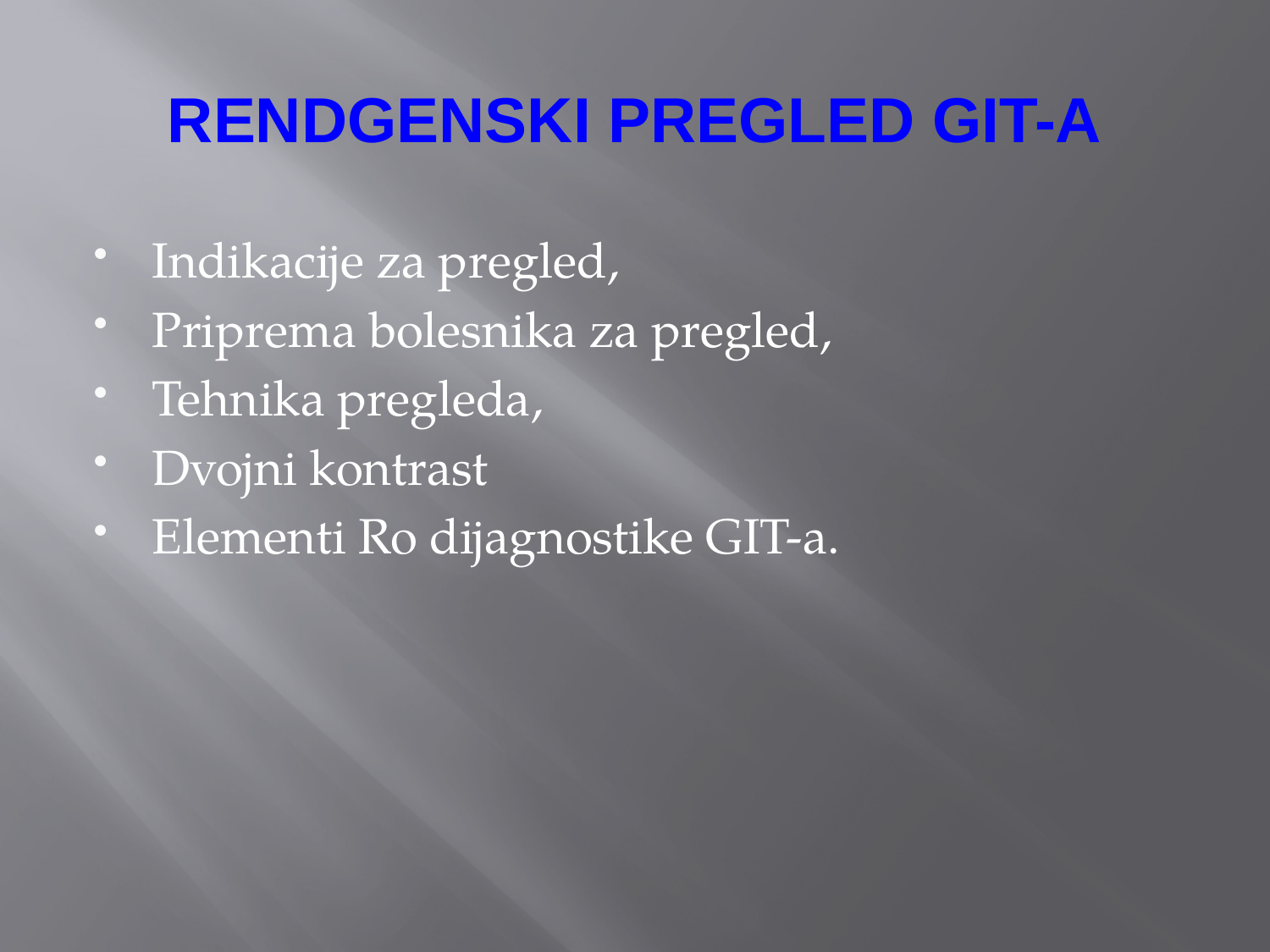

# RENDGENSKI PREGLED GIT-A
Indikacije za pregled,
Priprema bolesnika za pregled,
Tehnika pregleda,
Dvojni kontrast
Elementi Ro dijagnostike GIT-a.